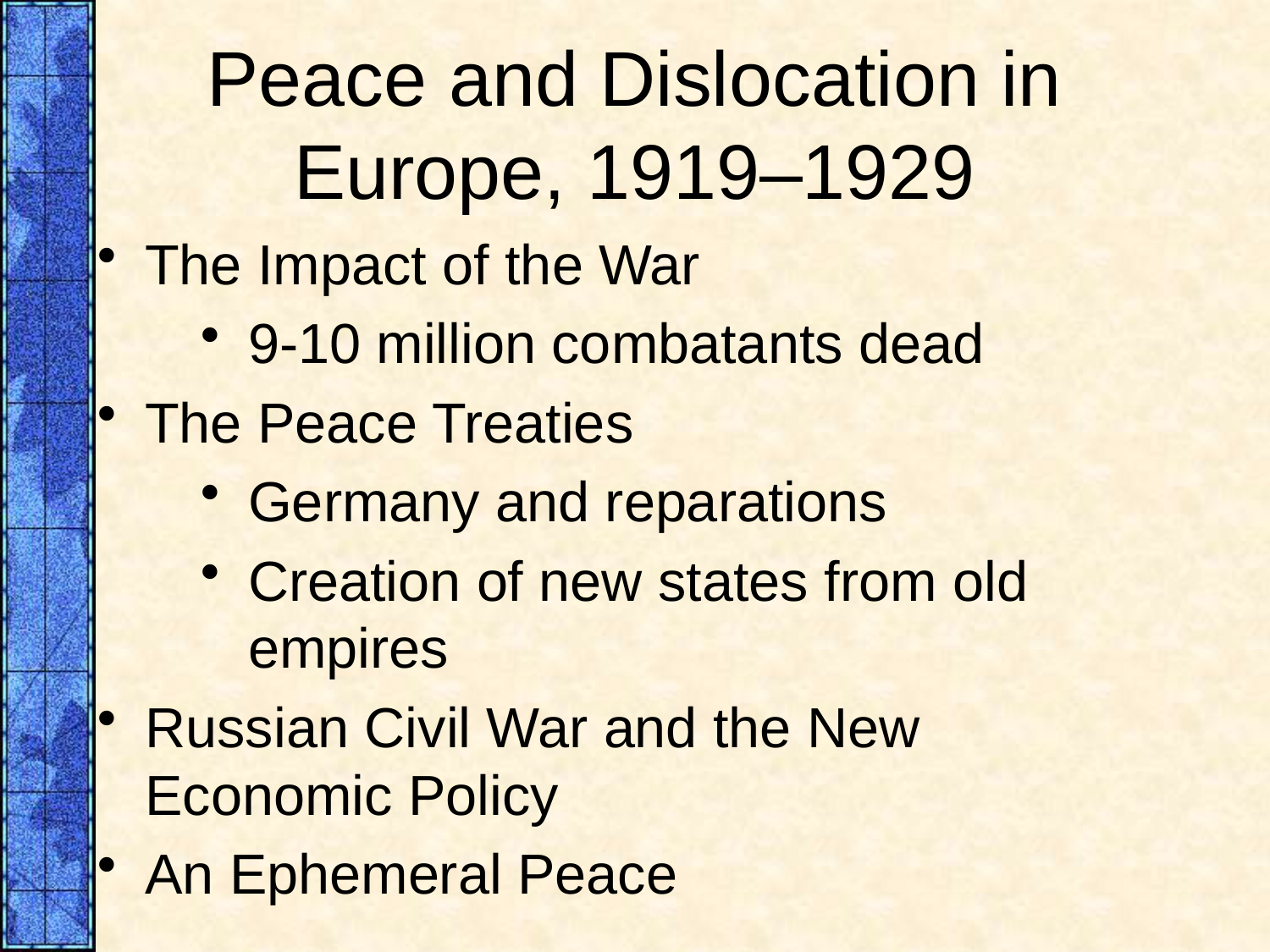

# Peace and Dislocation in Europe, 1919–1929
The Impact of the War
9-10 million combatants dead
The Peace Treaties
Germany and reparations
Creation of new states from old empires
Russian Civil War and the New
Economic Policy
An Ephemeral Peace